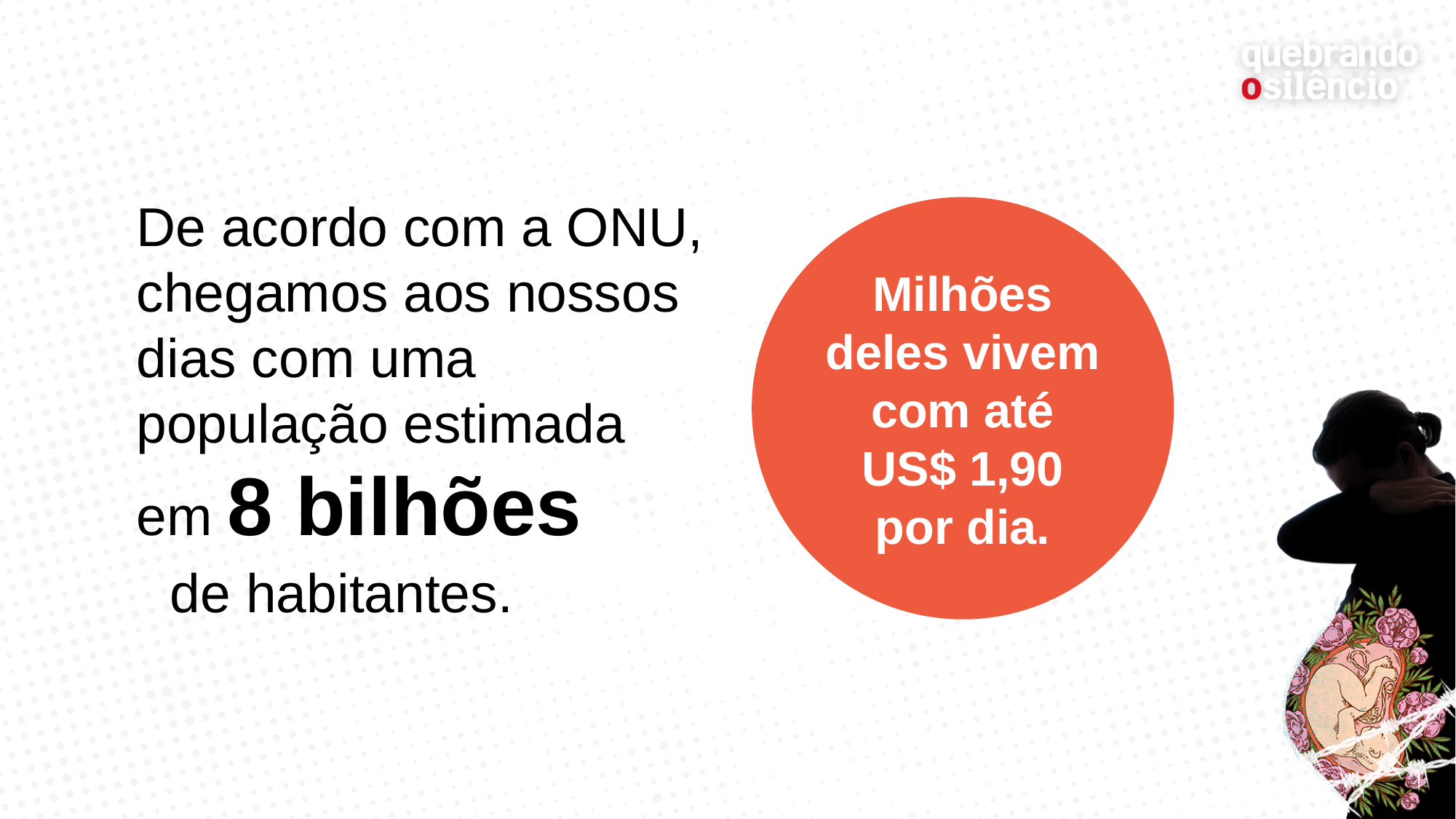

# De acordo com a ONU, chegamos aos nossos dias com uma população estimada em 8 bilhões          de habitantes.

Milhões deles vivem com até US$ 1,90 por dia.